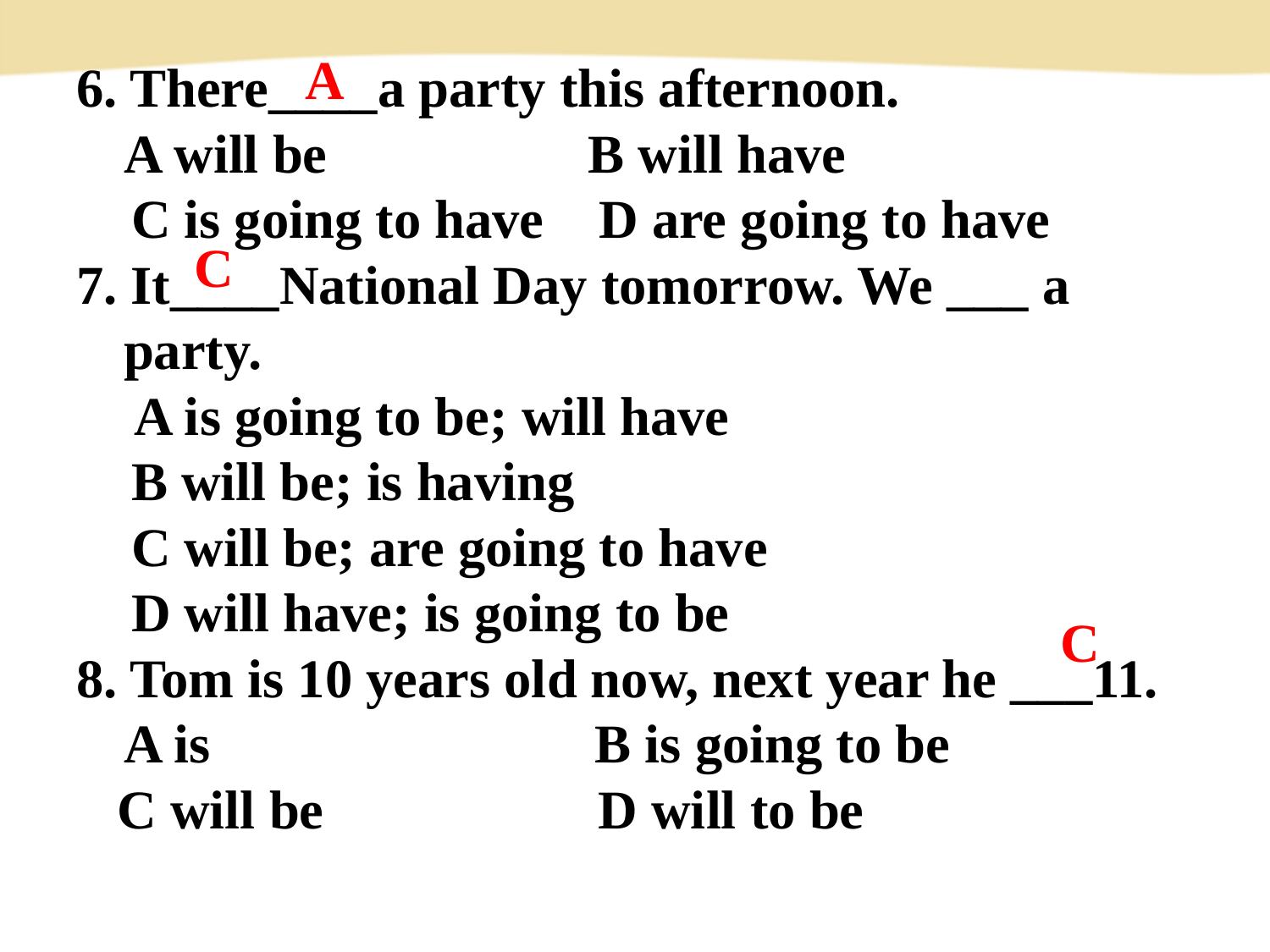

A
6. There____a party this afternoon.
A will be                   B will have
    C is going to have    D are going to have
7. It____National Day tomorrow. We ___ a party.
 A is going to be; will have
    B will be; is having
    C will be; are going to have
    D will have; is going to be
8. Tom is 10 years old now, next year he ___11.
A is                            B is going to be
   C will be                    D will to be
C
C